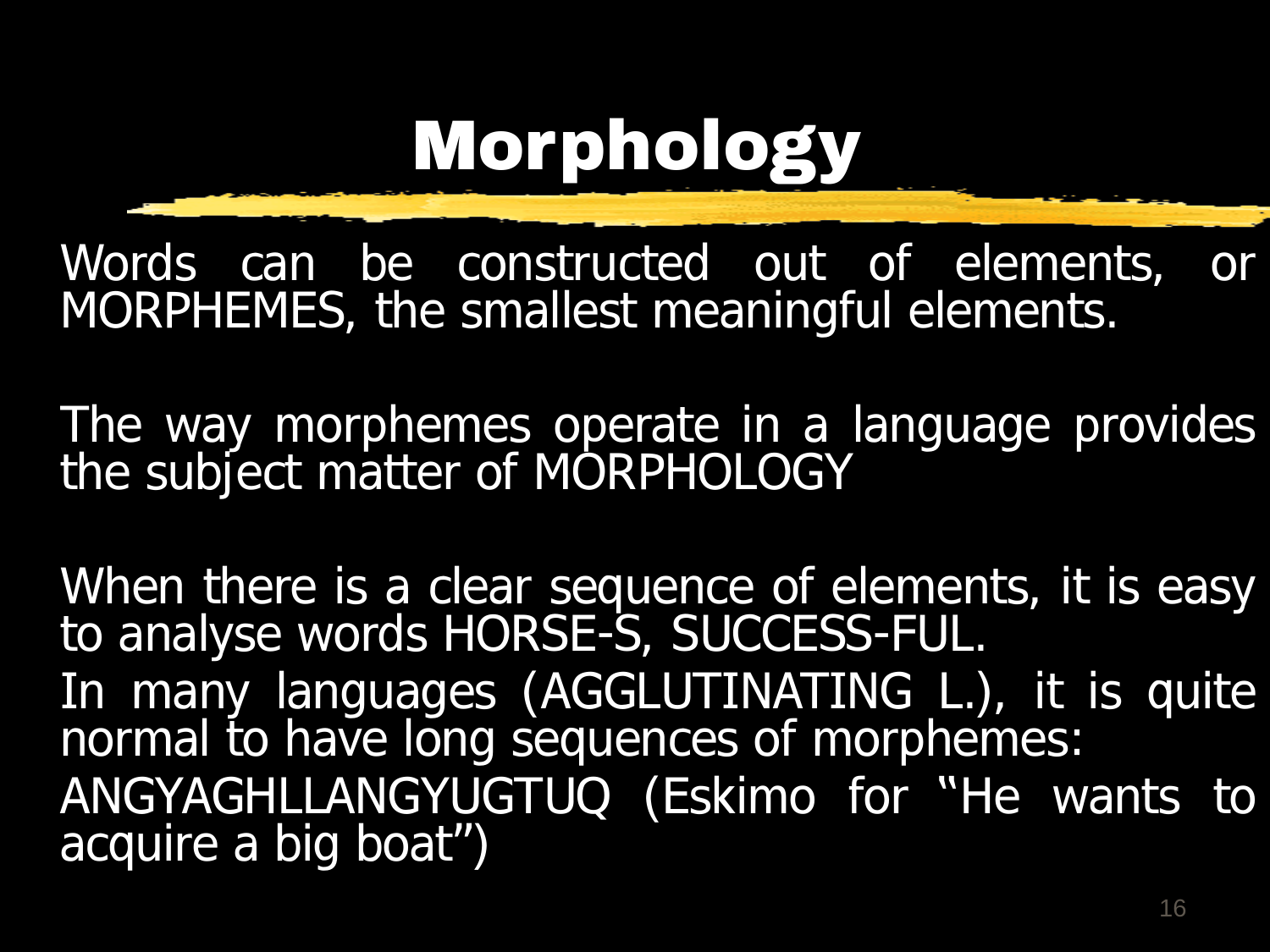

# Morphology
	Words can be constructed out of elements, or MORPHEMES, the smallest meaningful elements.

	The way morphemes operate in a language provides the subject matter of MORPHOLOGY

	When there is a clear sequence of elements, it is easy to analyse words HORSE-S, SUCCESS-FUL.
	In many languages (AGGLUTINATING L.), it is quite normal to have long sequences of morphemes:
	ANGYAGHLLANGYUGTUQ (Eskimo for “He wants to acquire a big boat”)
16